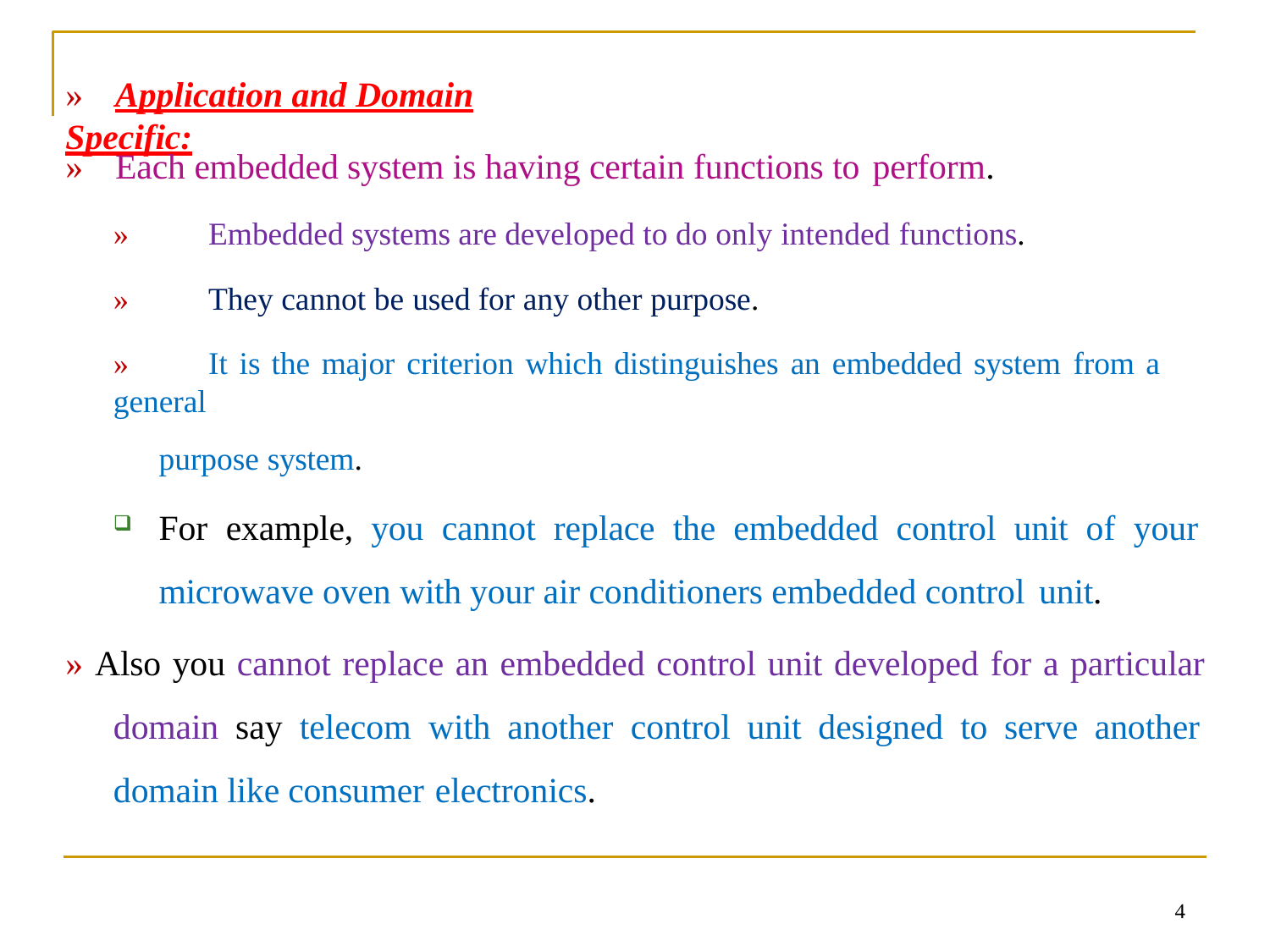

# »	Application and Domain Specific:
»	Each embedded system is having certain functions to perform.
»	Embedded systems are developed to do only intended functions.
»	They cannot be used for any other purpose.
»	It is the major criterion which distinguishes an embedded system from a general
purpose system.
For example, you cannot replace the embedded control unit of your  microwave oven with your air conditioners embedded control unit.
» Also you cannot replace an embedded control unit developed for a particular  domain say telecom with another control unit designed to serve another  domain like consumer electronics.

4